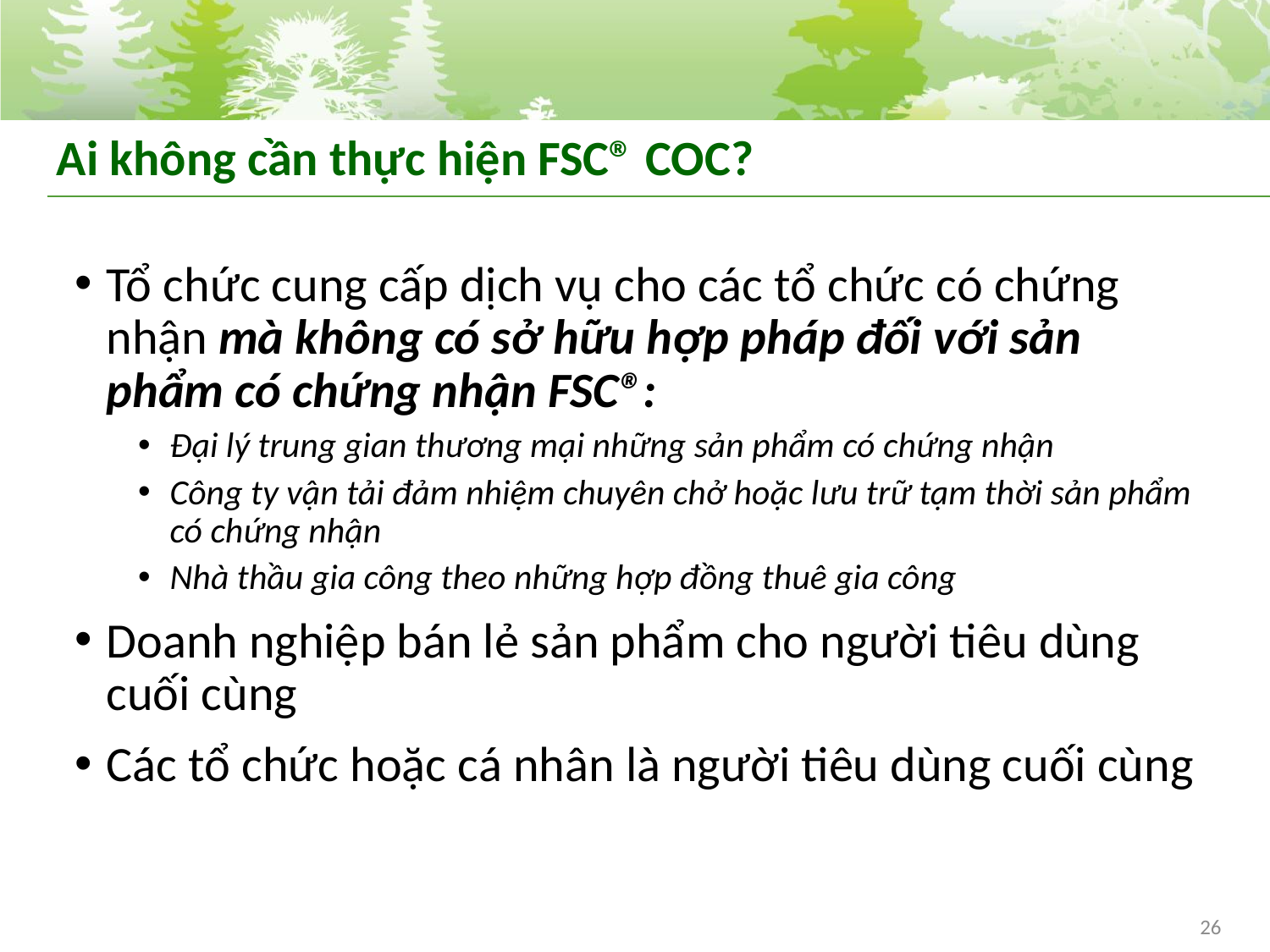

# Ai không cần thực hiện FSC® COC?
Tổ chức cung cấp dịch vụ cho các tổ chức có chứng nhận mà không có sở hữu hợp pháp đối với sản phẩm có chứng nhận FSC®:
Đại lý trung gian thương mại những sản phẩm có chứng nhận
Công ty vận tải đảm nhiệm chuyên chở hoặc lưu trữ tạm thời sản phẩm có chứng nhận
Nhà thầu gia công theo những hợp đồng thuê gia công
Doanh nghiệp bán lẻ sản phẩm cho người tiêu dùng cuối cùng
Các tổ chức hoặc cá nhân là người tiêu dùng cuối cùng

26